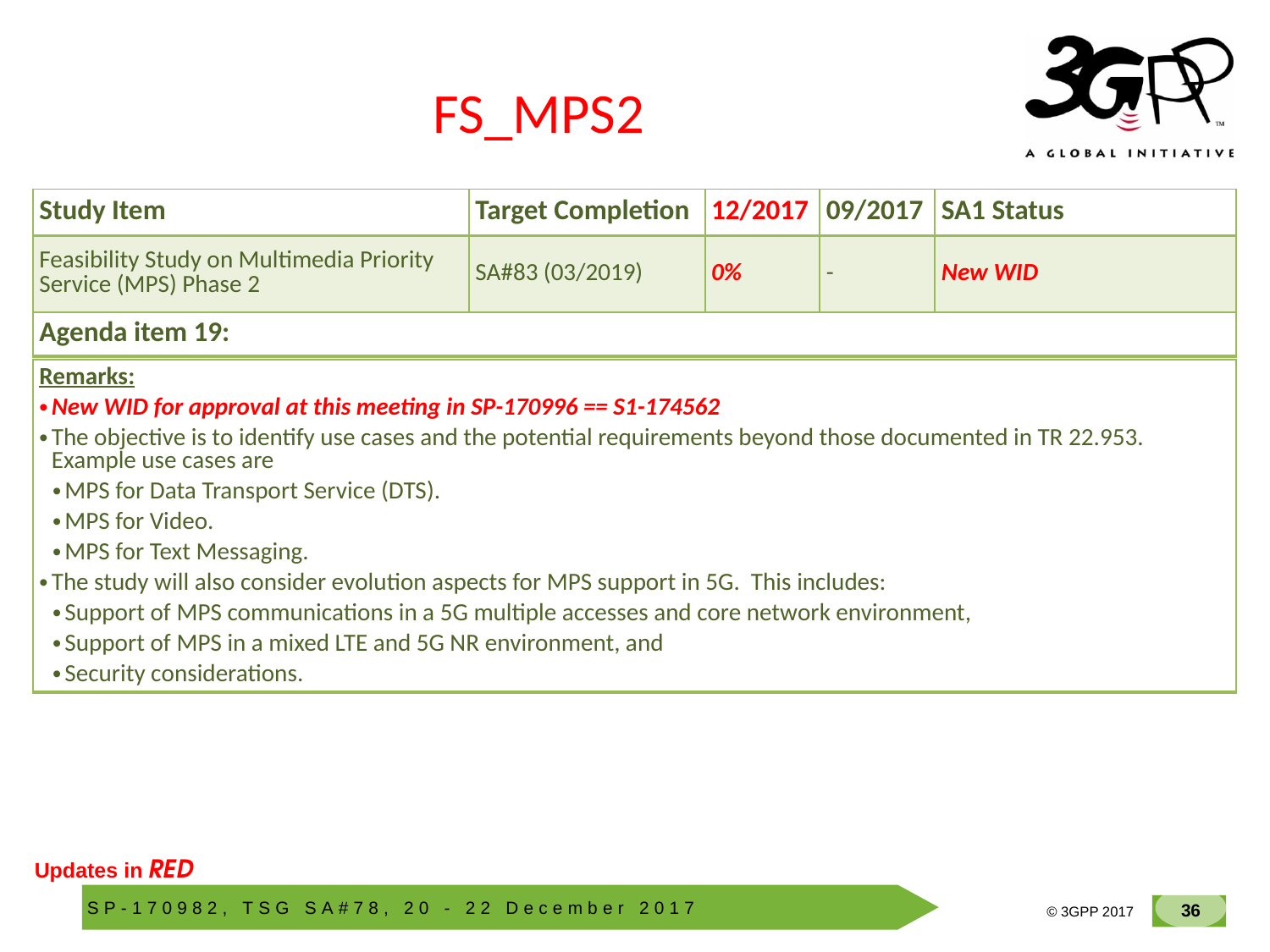

# FS_MPS2
| Study Item | Target Completion | 12/2017 | 09/2017 | SA1 Status |
| --- | --- | --- | --- | --- |
| Feasibility Study on Multimedia Priority Service (MPS) Phase 2 | SA#83 (03/2019) | 0% | - | New WID |
| Agenda item 19: |
| --- |
|  |
| Remarks: New WID for approval at this meeting in SP-170996 == S1-174562 The objective is to identify use cases and the potential requirements beyond those documented in TR 22.953. Example use cases are MPS for Data Transport Service (DTS). MPS for Video. MPS for Text Messaging. The study will also consider evolution aspects for MPS support in 5G. This includes: Support of MPS communications in a 5G multiple accesses and core network environment, Support of MPS in a mixed LTE and 5G NR environment, and Security considerations. |
| --- |
Updates in RED